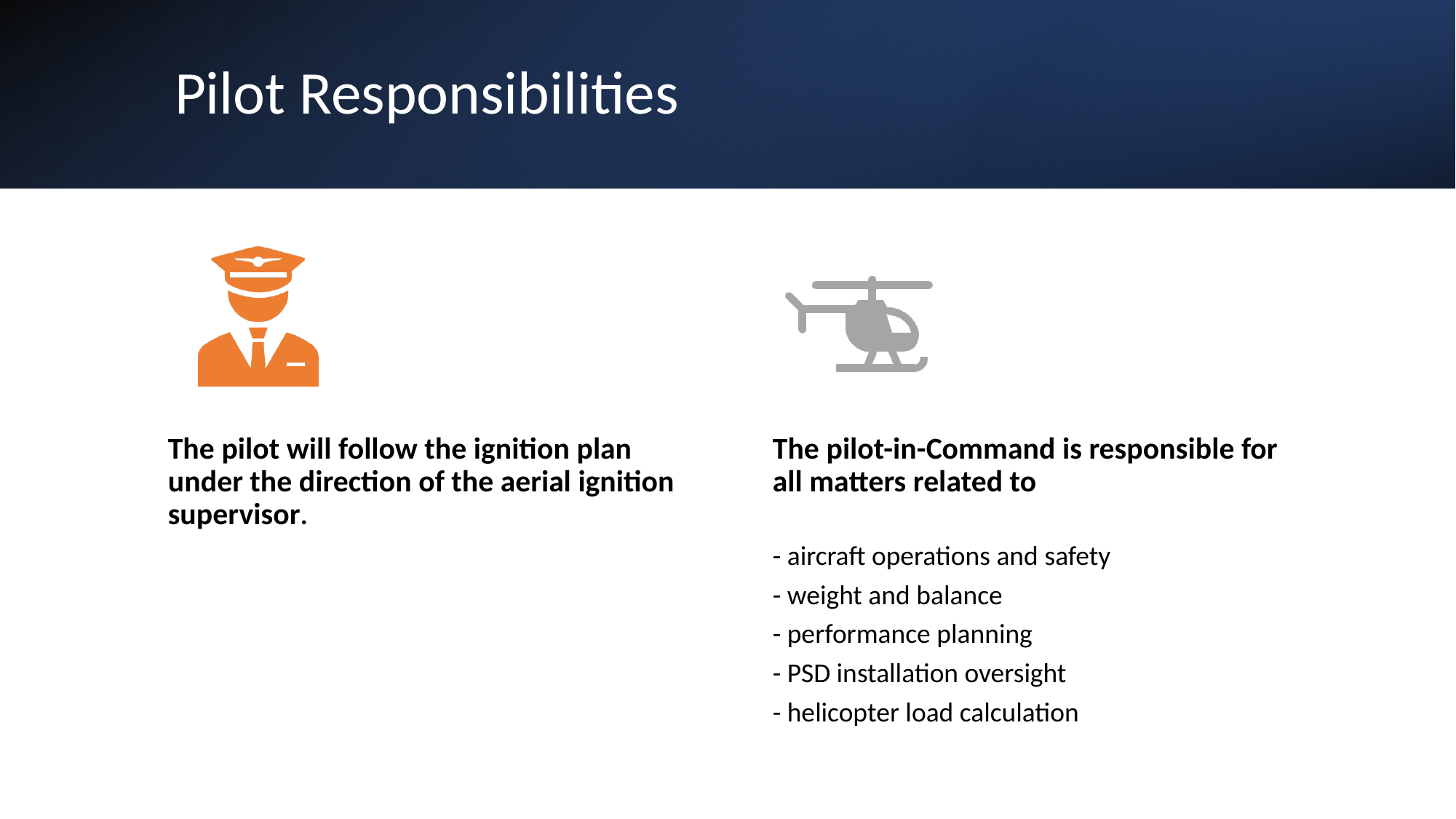

Pilot Responsibilities
The pilot will follow the ignition plan under the direction of the aerial ignition supervisor.
The pilot-in-Command is responsible for all matters related to
- aircraft operations and safety
- weight and balance
- performance planning
- PSD installation oversight
- helicopter load calculation